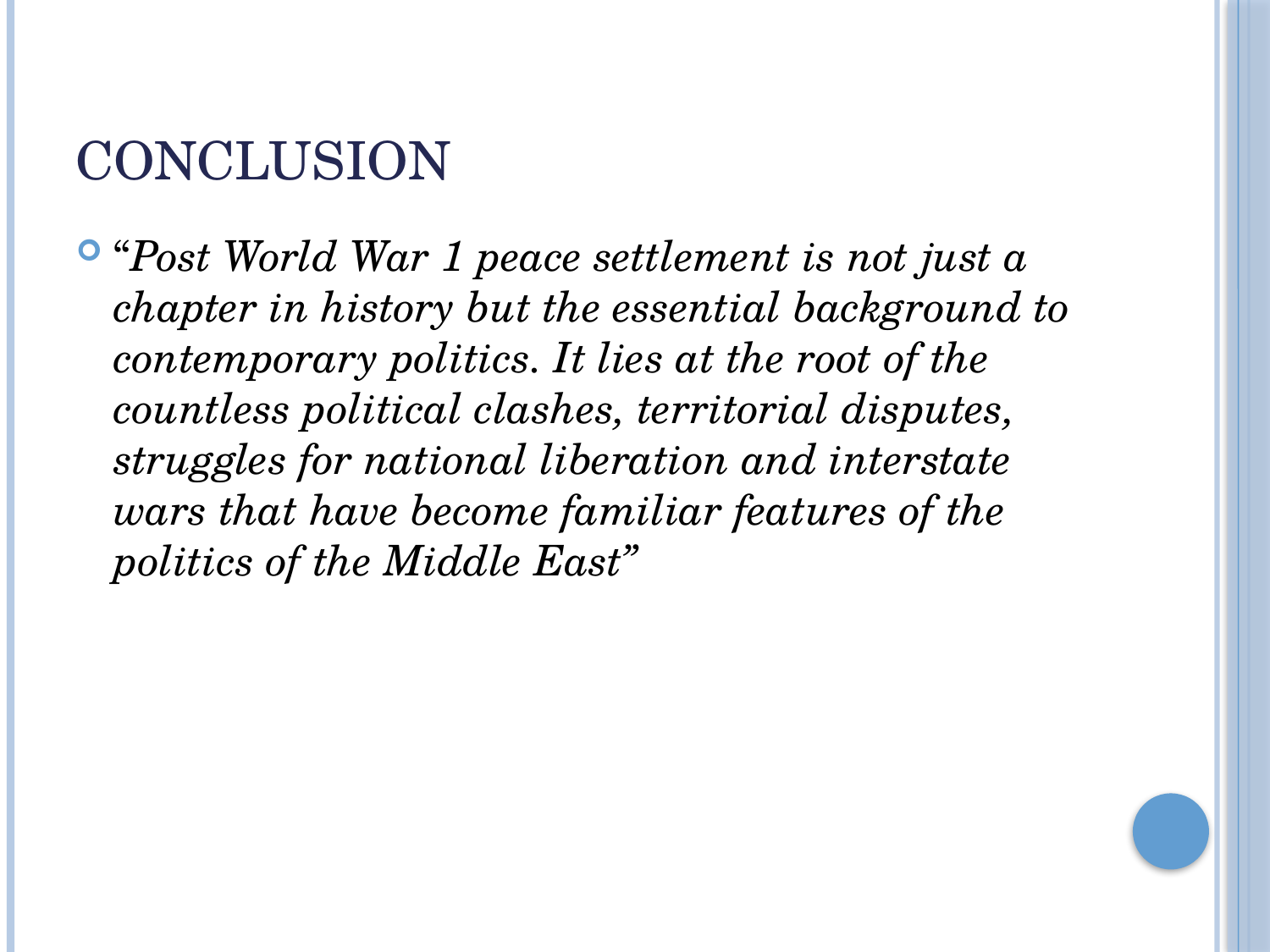

# CONCLUSION
“Post World War 1 peace settlement is not just a chapter in history but the essential background to contemporary politics. It lies at the root of the countless political clashes, territorial disputes, struggles for national liberation and interstate wars that have become familiar features of the politics of the Middle East”